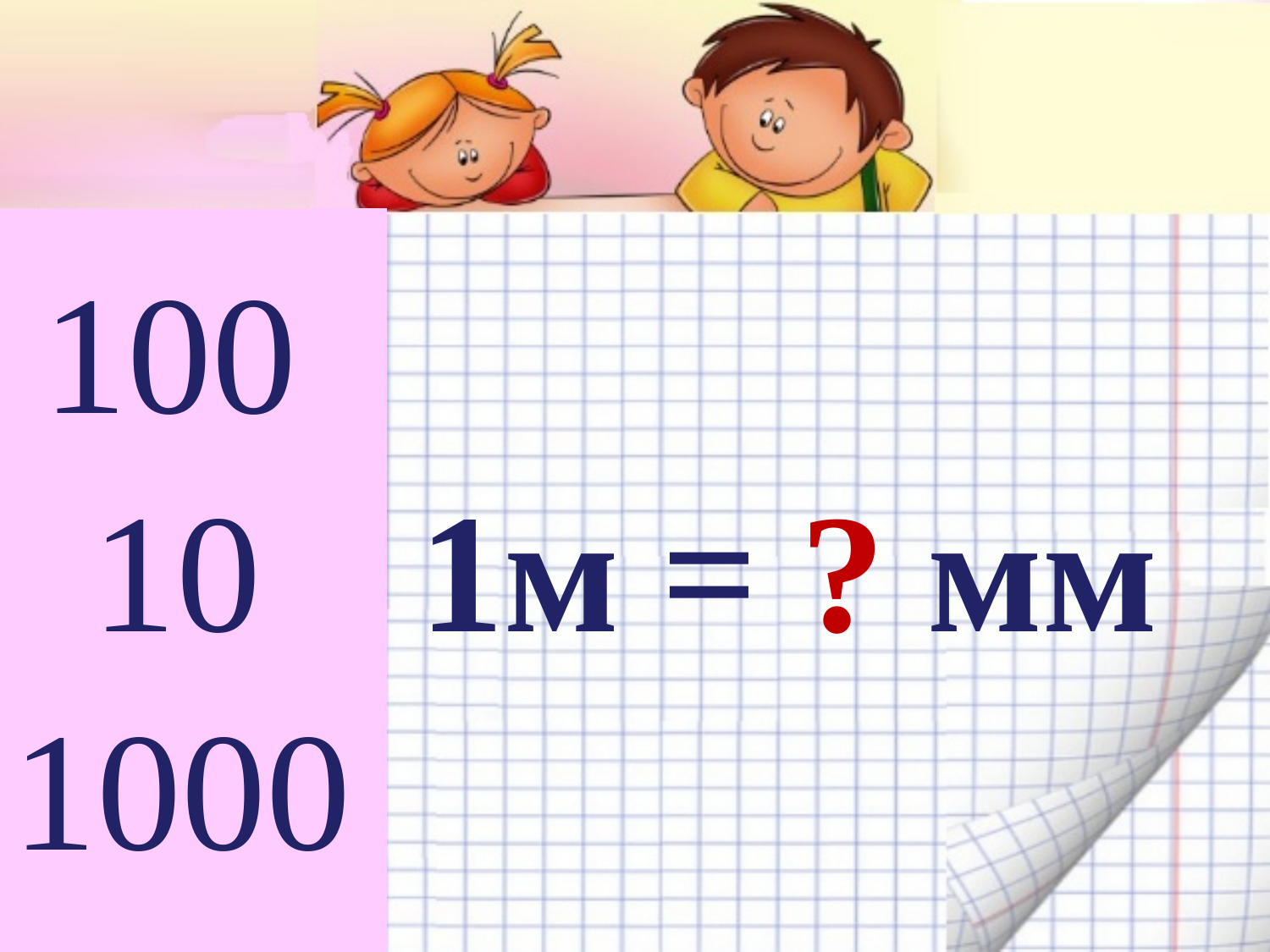

100
10
1м = ? мм
1000